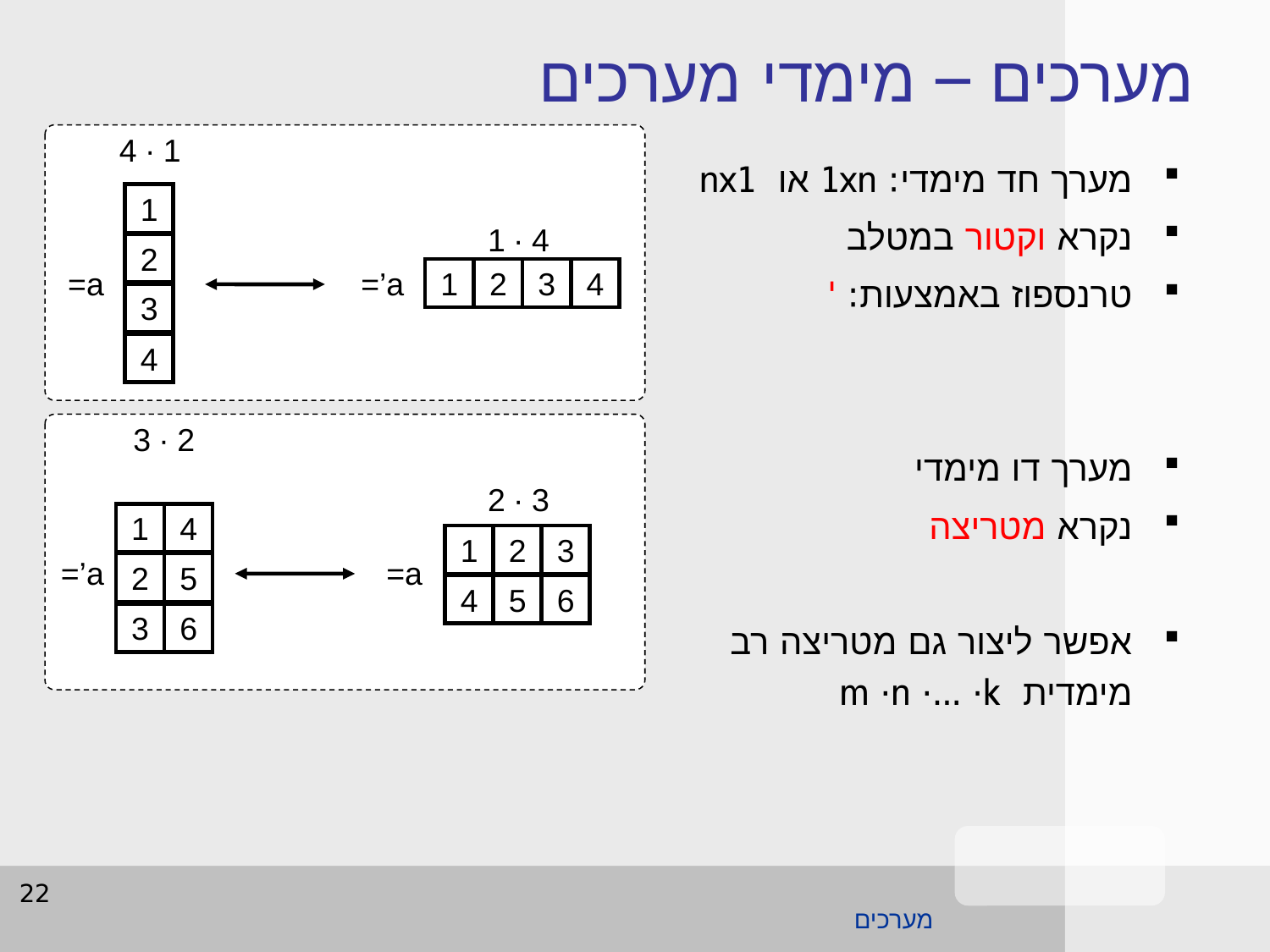

מערכים – מימדי מערכים
4 ∙ 1

1
2
3
4
1 ∙ 4
a=
a’=
1
2
3
4

מערך חד מימדי: 1xn או  nx1
נקרא וקטור במטלב
טרנספוז באמצעות: '

מערך דו מימדי
נקרא מטריצה

אפשר ליצור גם מטריצה רב מימדית  m ∙n ∙… ∙k

3 ∙ 2

2 ∙ 3
1
1
4
2
2
5
3
2
6
1
1
2
3
4
2
5
6
a’=
a=

22
מערכים